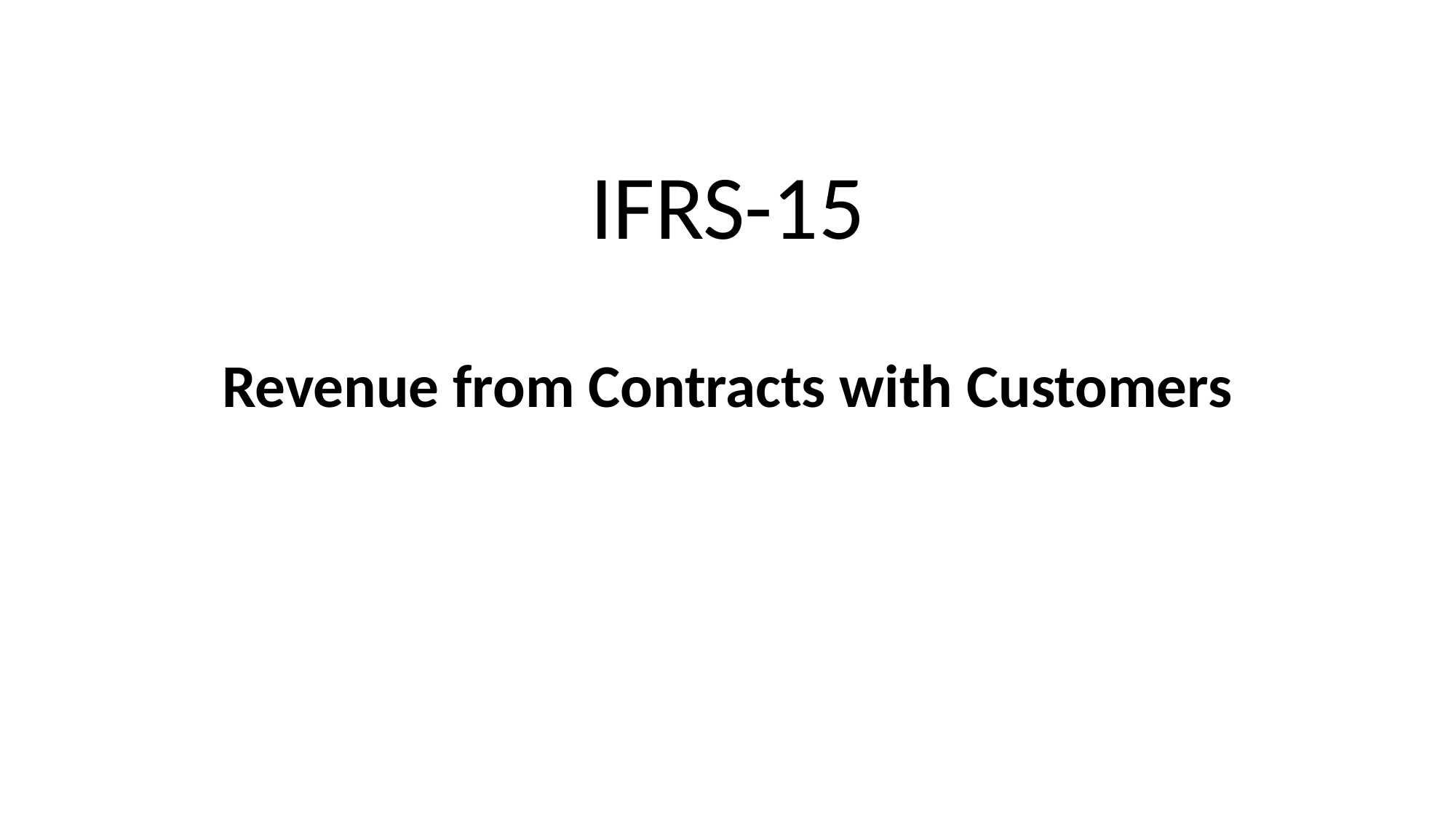

# IFRS-15
 ​
​Revenue from Contracts with Customers​
​